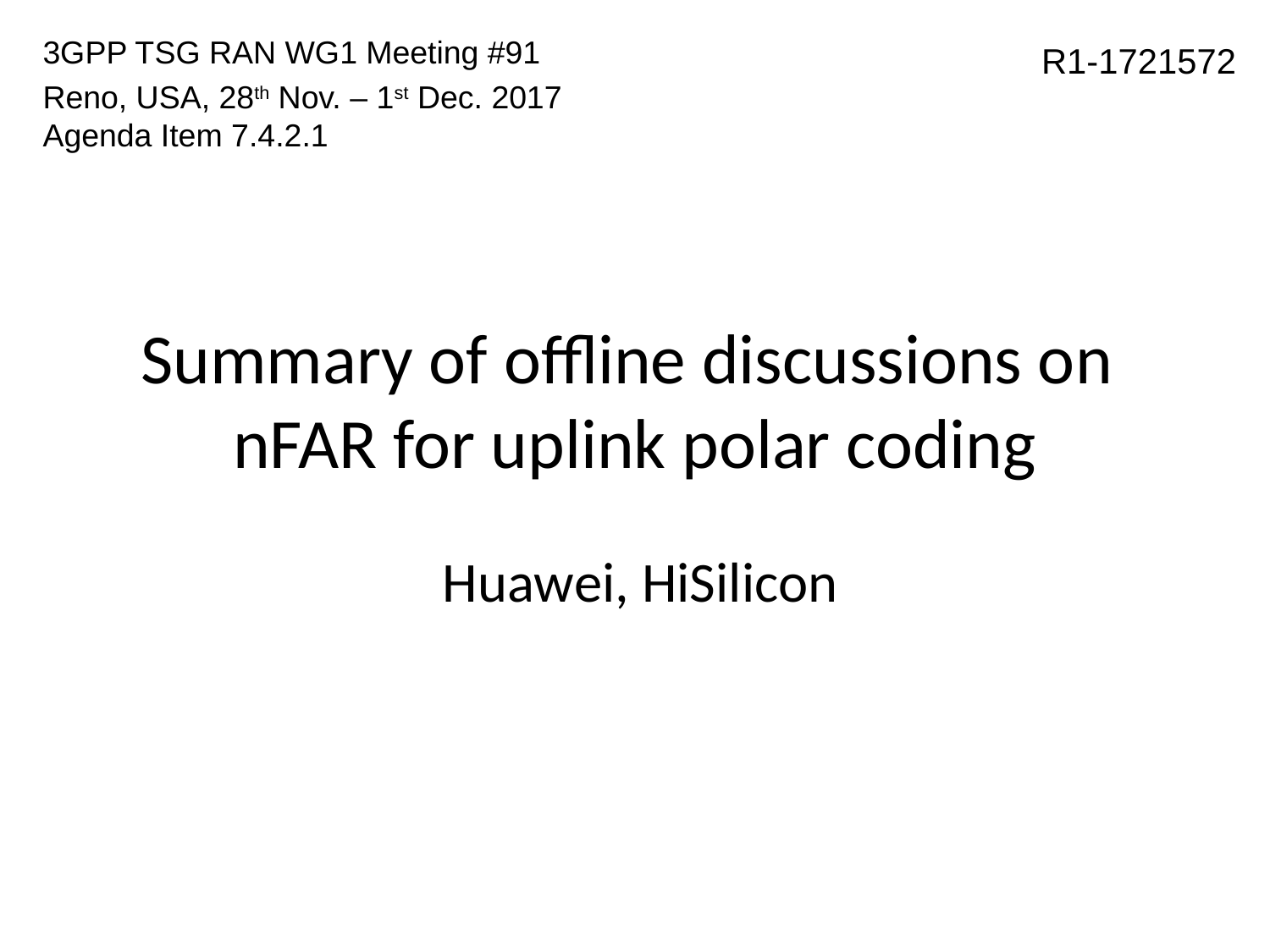

3GPP TSG RAN WG1 Meeting #91
Reno, USA, 28th Nov. – 1st Dec. 2017
Agenda Item 7.4.2.1
R1-1721572
# Summary of offline discussions on nFAR for uplink polar coding
Huawei, HiSilicon